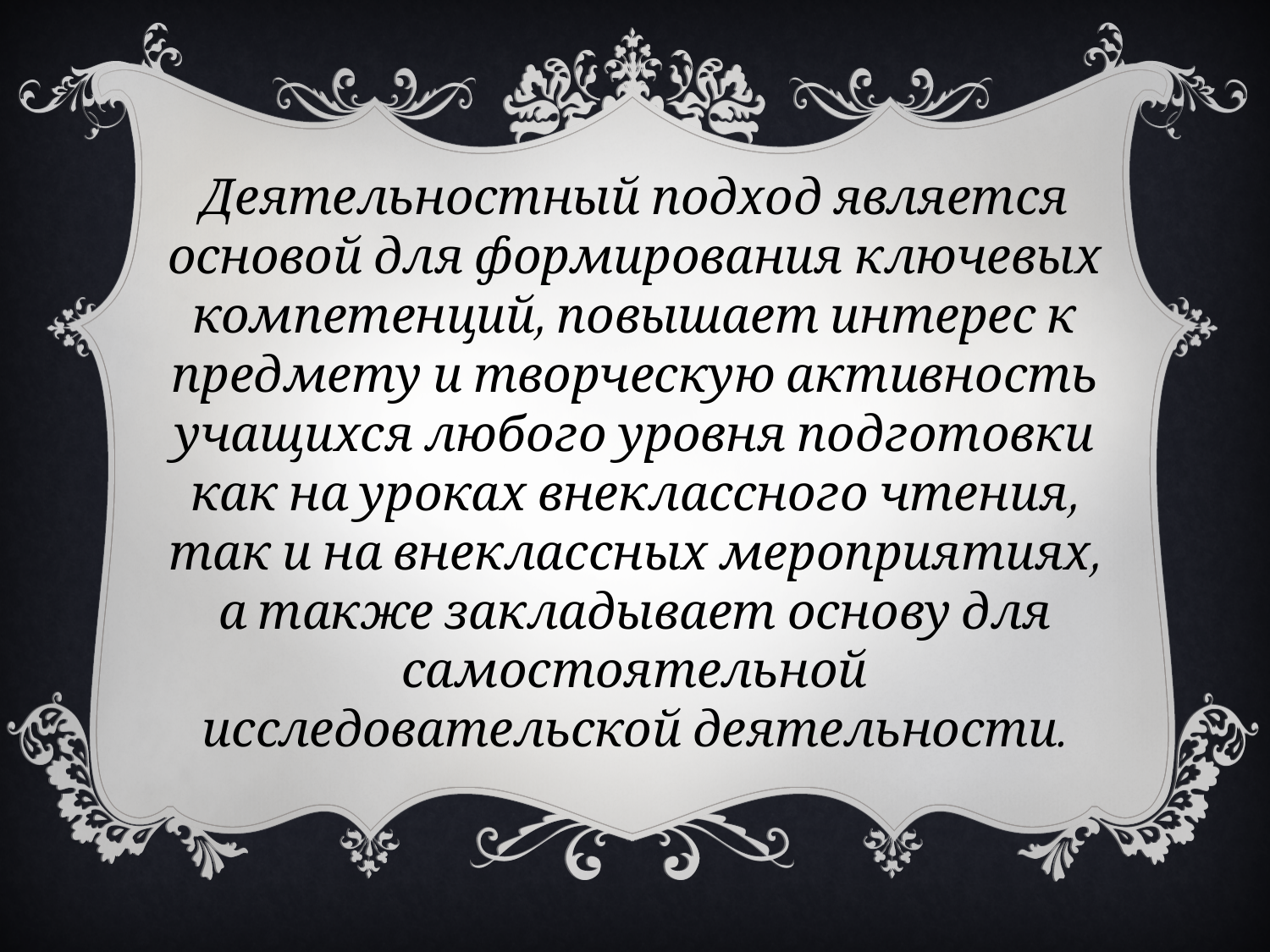

Деятельностный подход является основой для формирования ключевых компетенций, повышает интерес к предмету и творческую активность учащихся любого уровня подготовки как на уроках внеклассного чтения, так и на внеклассных мероприятиях, а также закладывает основу для самостоятельной исследовательской деятельности.